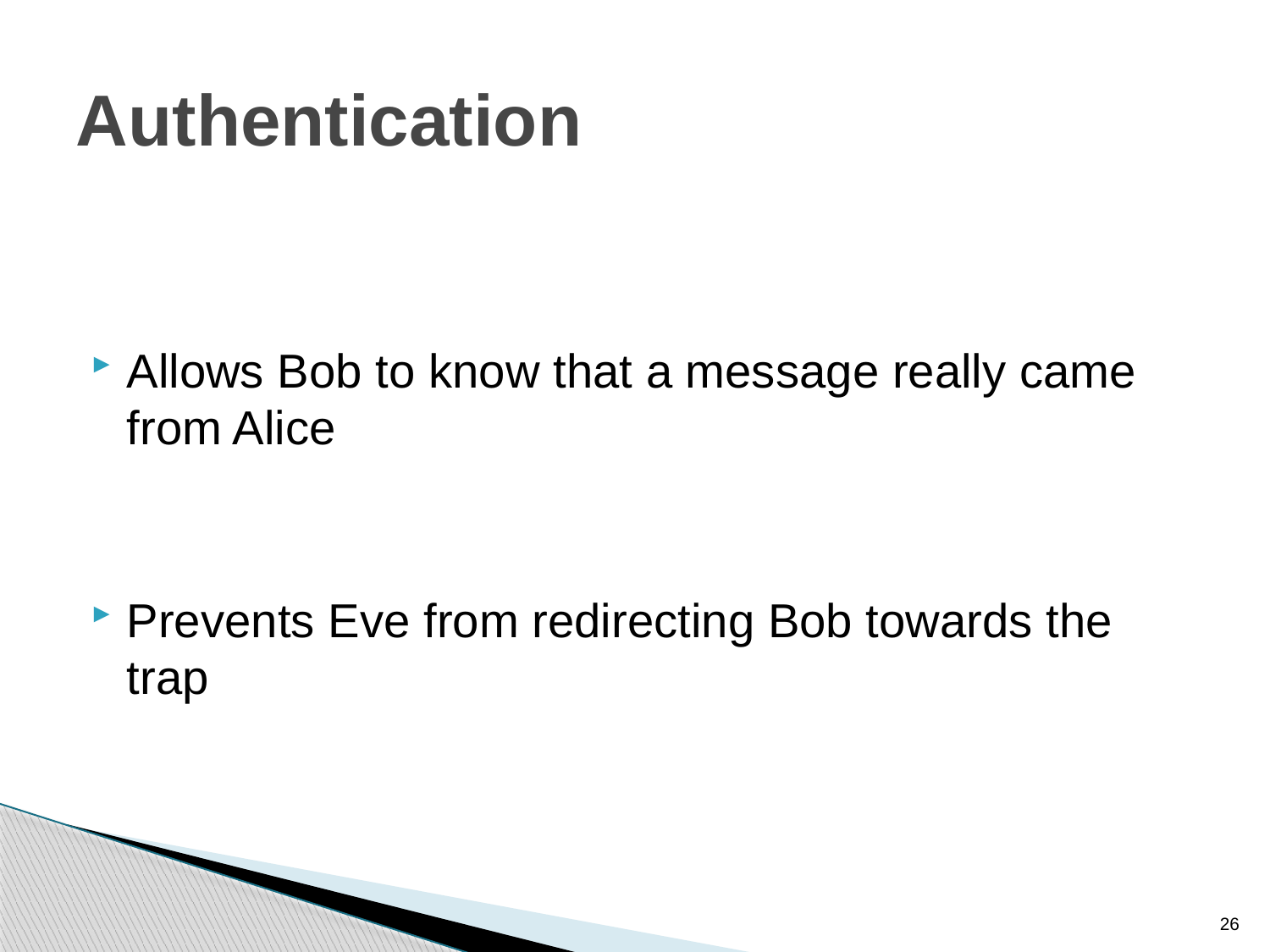

# Authentication

Allows Bob to know that a message really came from Alice

Prevents Eve from redirecting Bob towards the trap

26